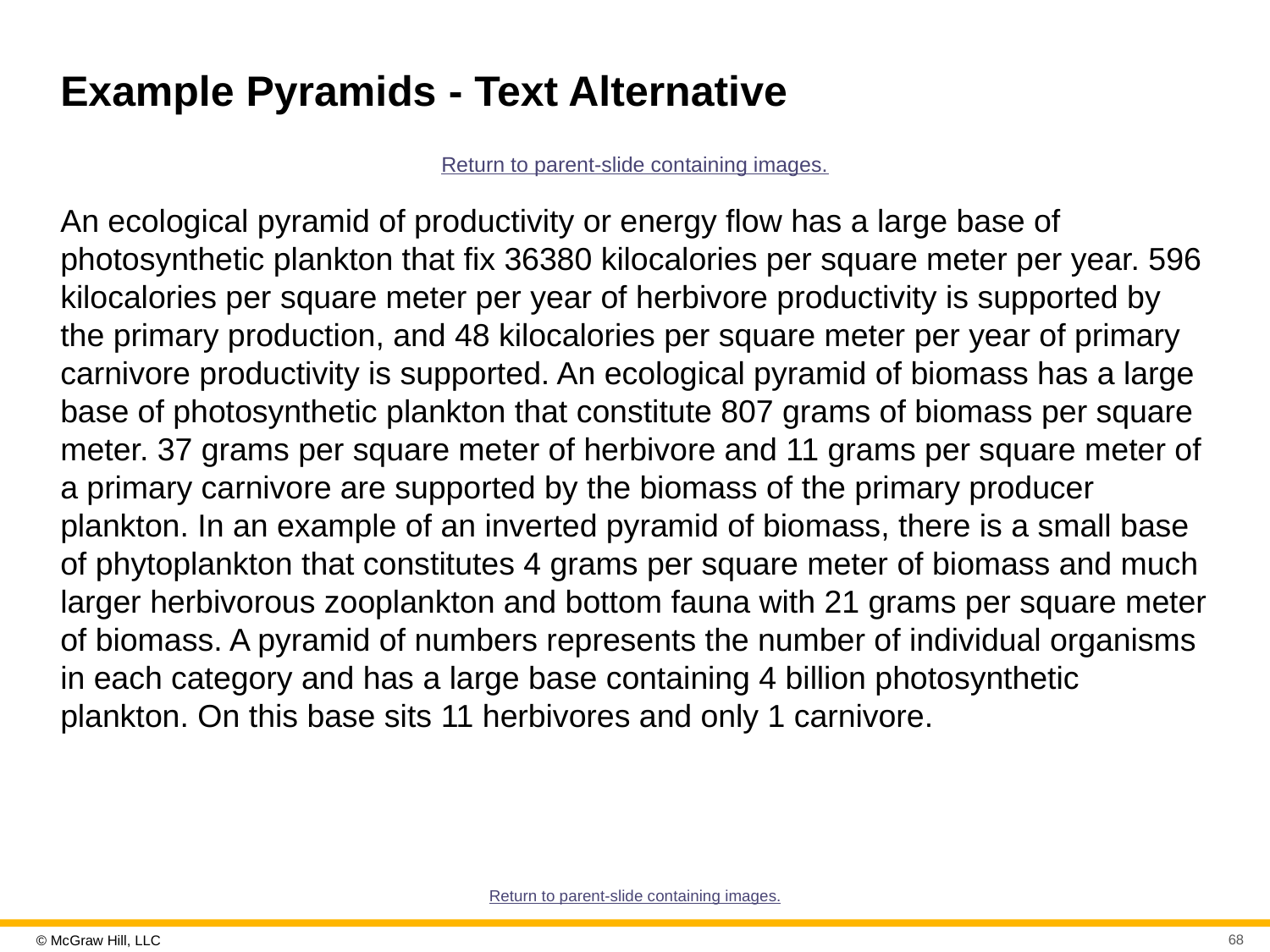

# Example Pyramids - Text Alternative
Return to parent-slide containing images.
An ecological pyramid of productivity or energy flow has a large base of photosynthetic plankton that fix 36380 kilocalories per square meter per year. 596 kilocalories per square meter per year of herbivore productivity is supported by the primary production, and 48 kilocalories per square meter per year of primary carnivore productivity is supported. An ecological pyramid of biomass has a large base of photosynthetic plankton that constitute 807 grams of biomass per square meter. 37 grams per square meter of herbivore and 11 grams per square meter of a primary carnivore are supported by the biomass of the primary producer plankton. In an example of an inverted pyramid of biomass, there is a small base of phytoplankton that constitutes 4 grams per square meter of biomass and much larger herbivorous zooplankton and bottom fauna with 21 grams per square meter of biomass. A pyramid of numbers represents the number of individual organisms in each category and has a large base containing 4 billion photosynthetic plankton. On this base sits 11 herbivores and only 1 carnivore.
Return to parent-slide containing images.
68